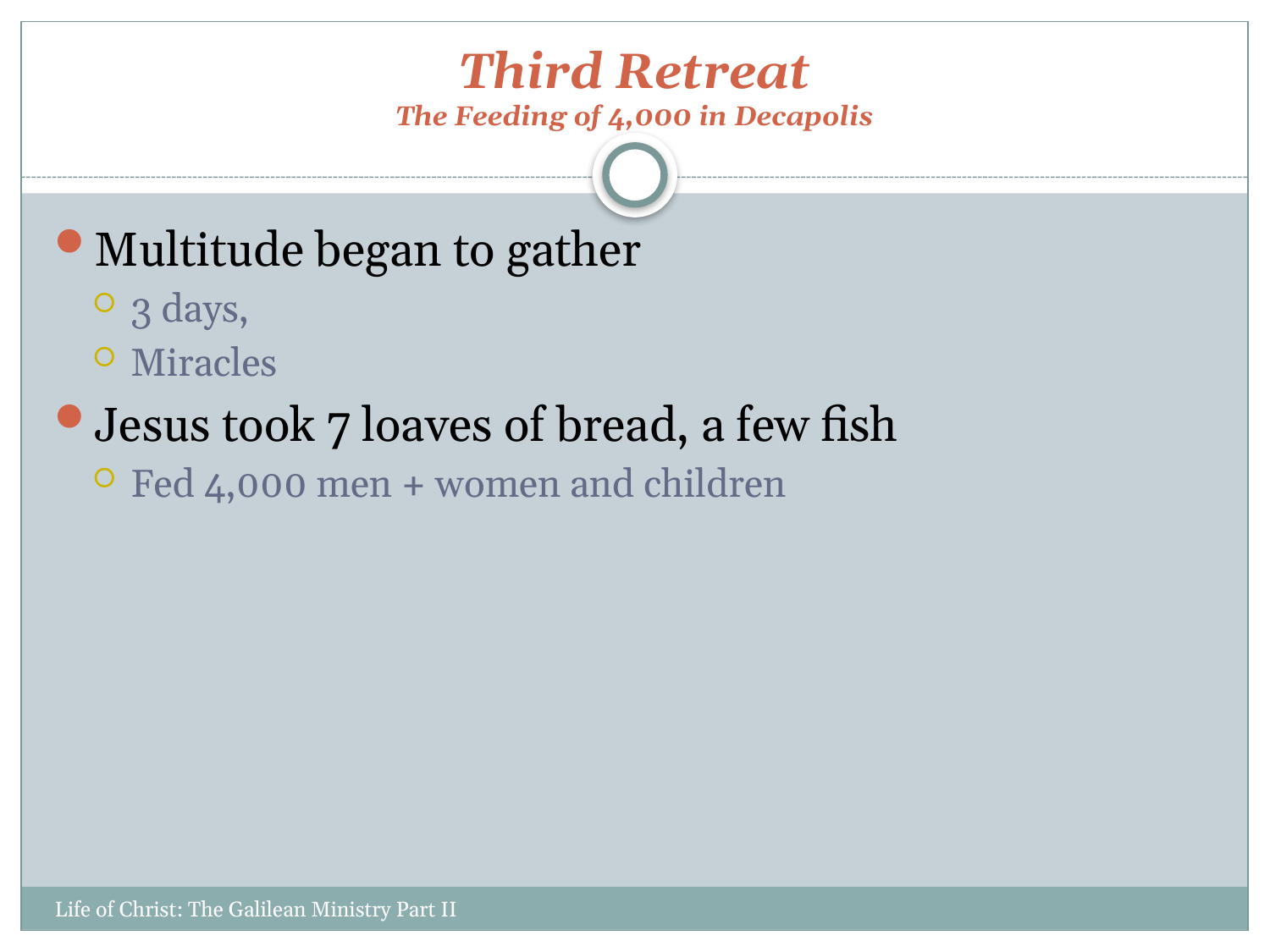

# Third Retreat The Feeding of 4,000 in Decapolis
Multitude began to gather
3 days,
Miracles
Jesus took 7 loaves of bread, a few fish
Fed 4,000 men + women and children

Life of Christ: The Galilean Ministry Part II